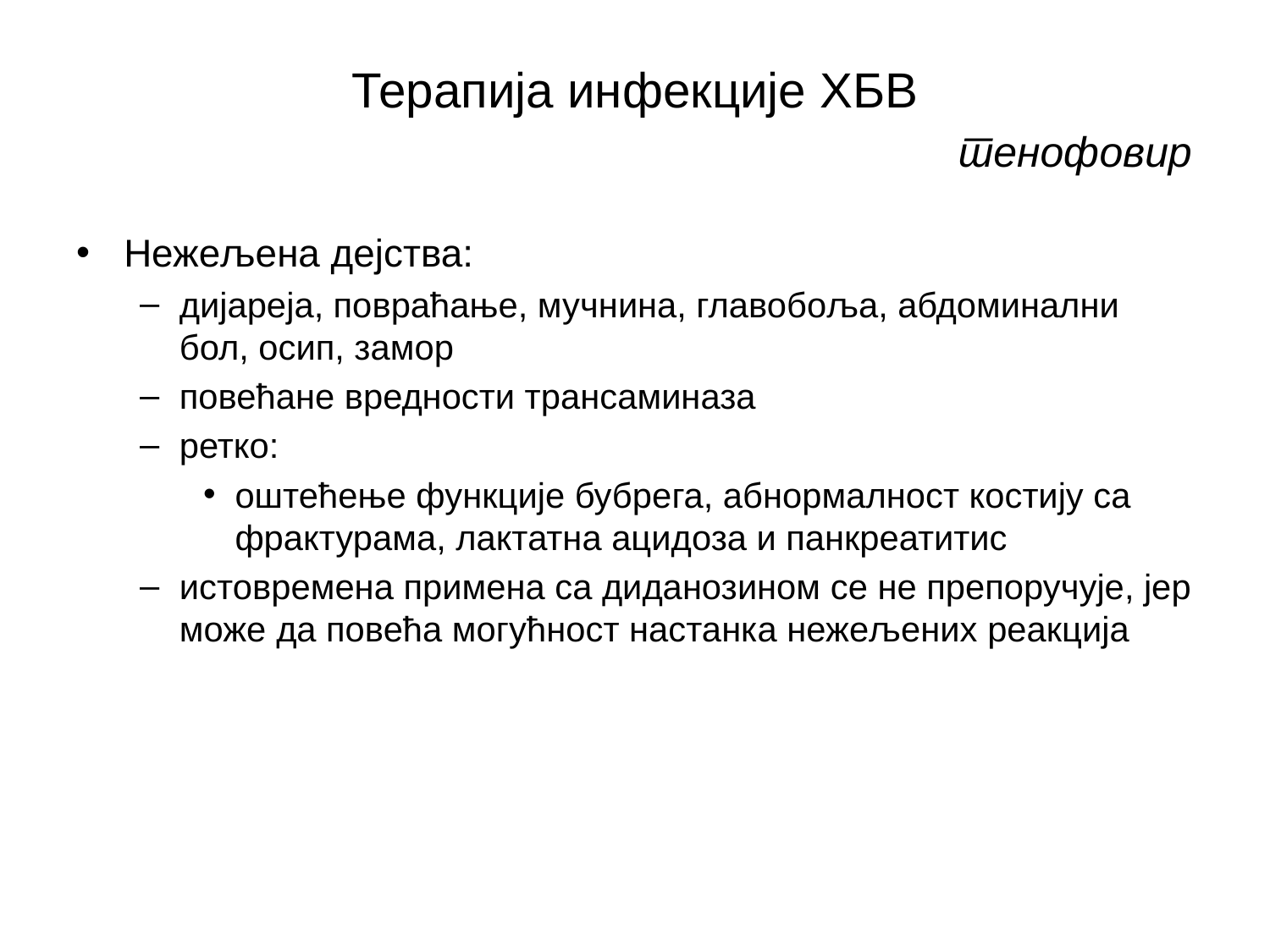

# Терапија инфекције ХБВ тенофовир
Нежељена дејства:
дијареја, повраћање, мучнина, главобоља, абдоминални бол, осип, замор
повећане вредности трансаминаза
ретко:
оштећење функције бубрега, абнормалност костију са фрактурама, лактатна ацидоза и панкреатитис
истовремена примена са диданозином се не препоручује, јер може да повећа могућност настанка нежељених реакција